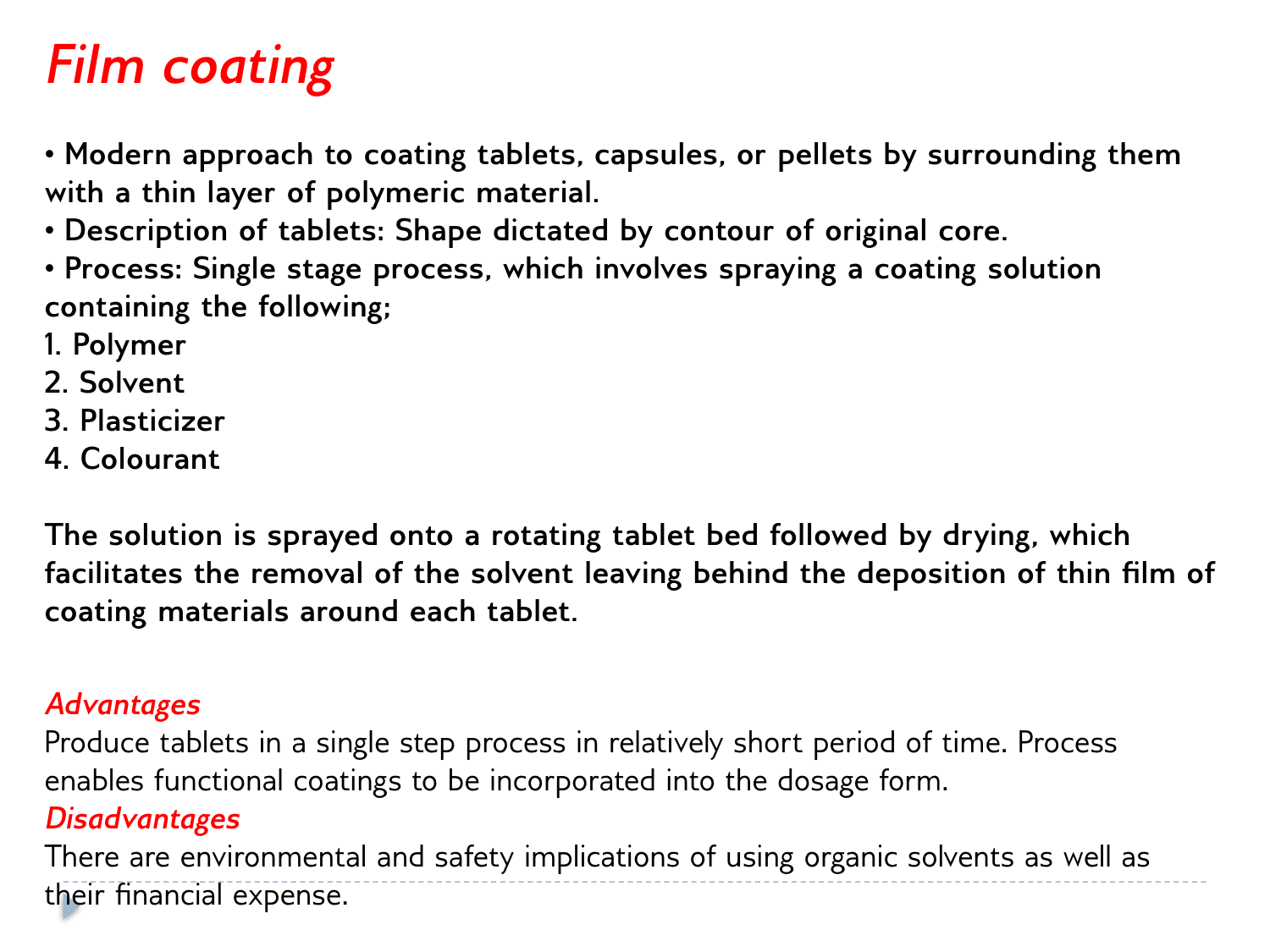

Film coating

• Modern approach to coating tablets, capsules, or pellets by surrounding them with a thin layer of polymeric material.
• Description of tablets: Shape dictated by contour of original core.
• Process: Single stage process, which involves spraying a coating solution containing the following;
1. Polymer
2. Solvent
3. Plasticizer
4. Colourant

The solution is sprayed onto a rotating tablet bed followed by drying, which facilitates the removal of the solvent leaving behind the deposition of thin film of coating materials around each tablet.
Advantages
Produce tablets in a single step process in relatively short period of time. Process enables functional coatings to be incorporated into the dosage form.
Disadvantages
There are environmental and safety implications of using organic solvents as well as their financial expense.